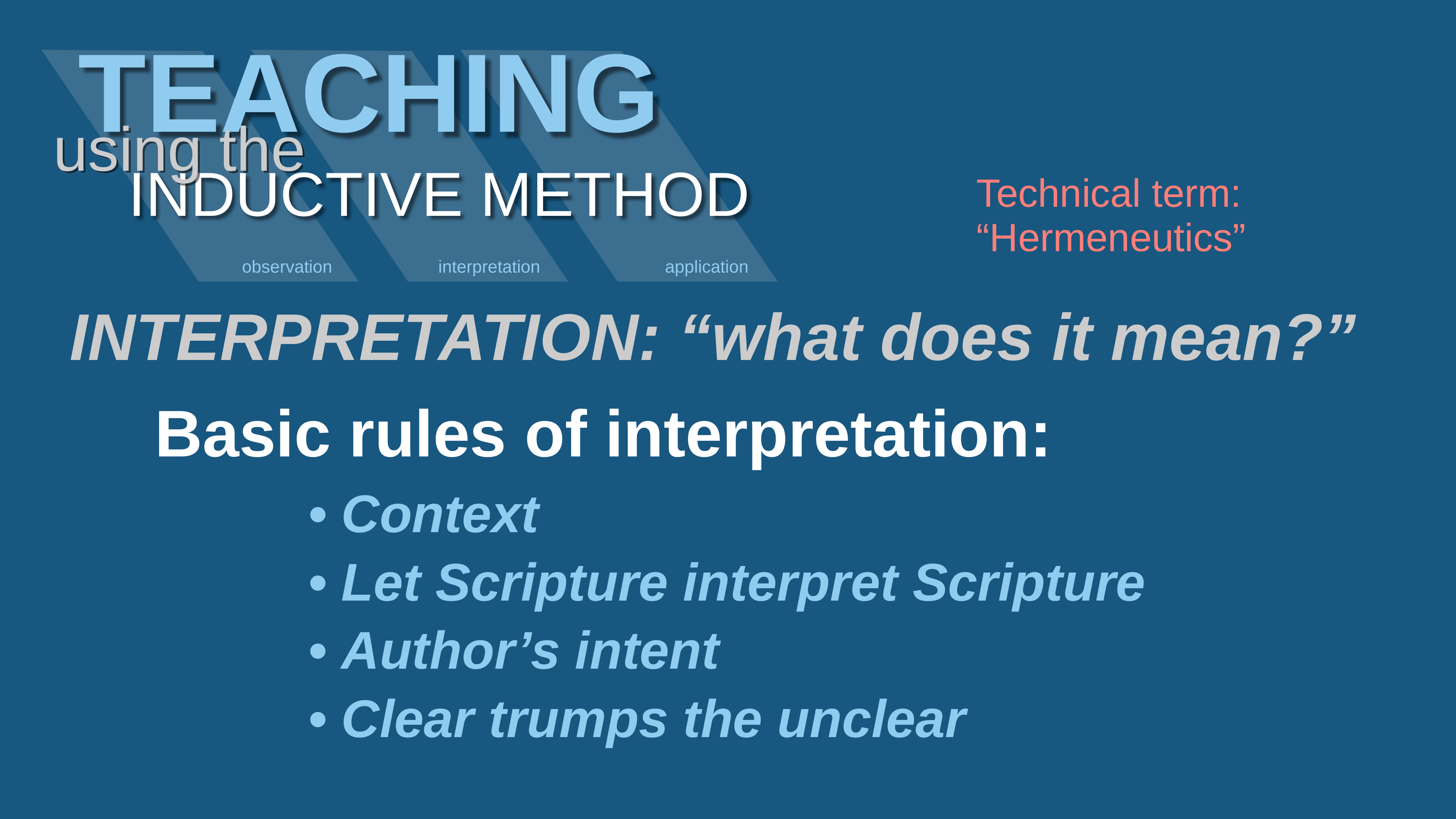

TEACHING

using the
INDUCTIVE METHOD
observation
interpretation
application
Technical term:
“Hermeneutics”
INTERPRETATION: “what does it mean?”
Basic rules of interpretation:
• Context
• Let Scripture interpret Scripture
• Author’s intent
• Clear trumps the unclear